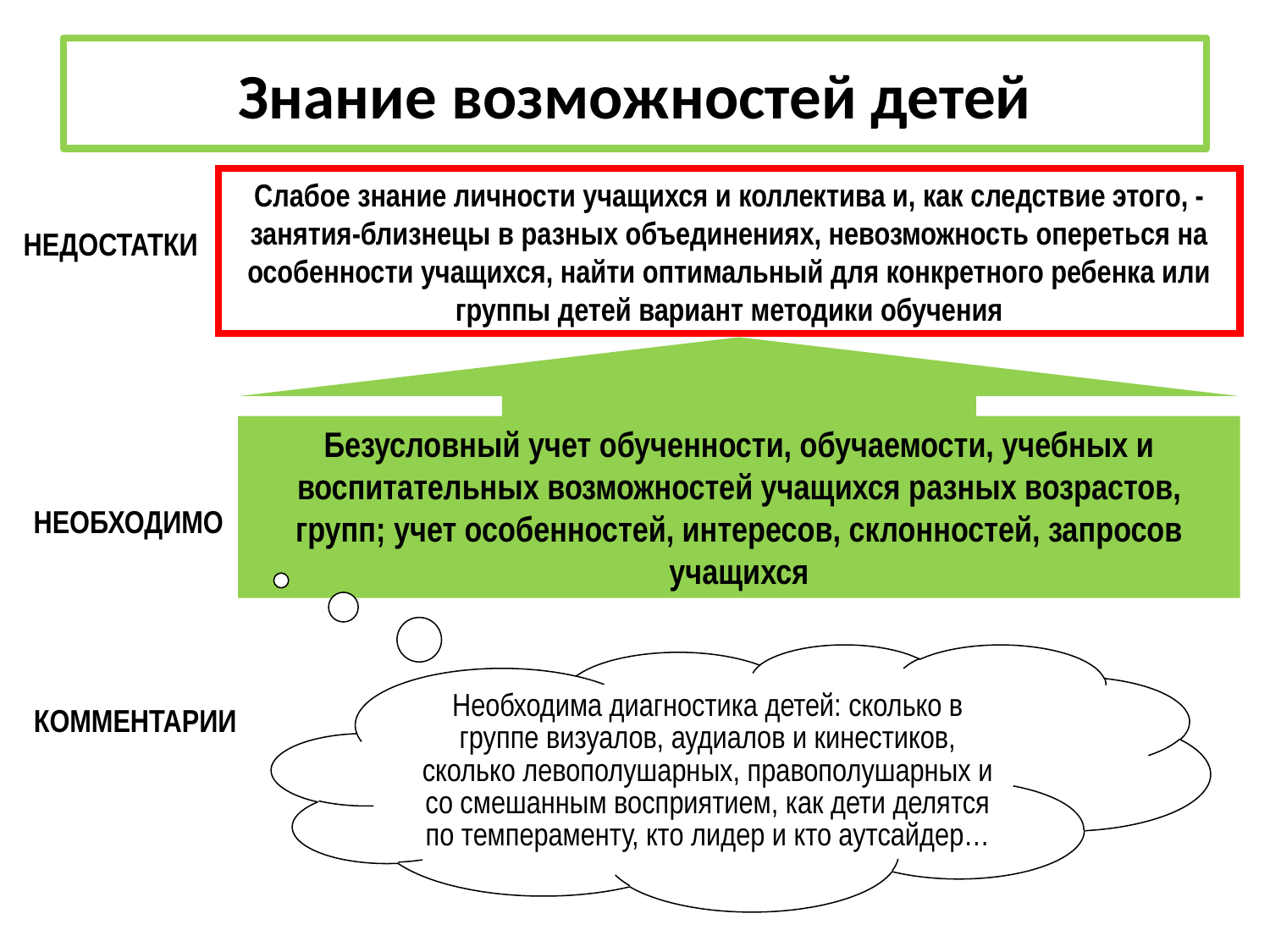

Знание возможностей детей
Слабое знание личности учащихся и коллектива и, как следствие этого, - занятия-близнецы в разных объединениях, невозможность опереться на особенности учащихся, найти оптимальный для конкретного ребенка или группы детей вариант методики обучения
НЕДОСТАТКИ
Безусловный учет обученности, обучаемости, учебных и воспитательных возможностей учащихся разных возрастов, групп; учет особенностей, интересов, склонностей, запросов учащихся
НЕОБХОДИМО
Необходима диагностика детей: сколько в группе визуалов, аудиалов и кинестиков, сколько левополушарных, правополушарных и со смешанным восприятием, как дети делятся по темпераменту, кто лидер и кто аутсайдер…
КОММЕНТАРИИ